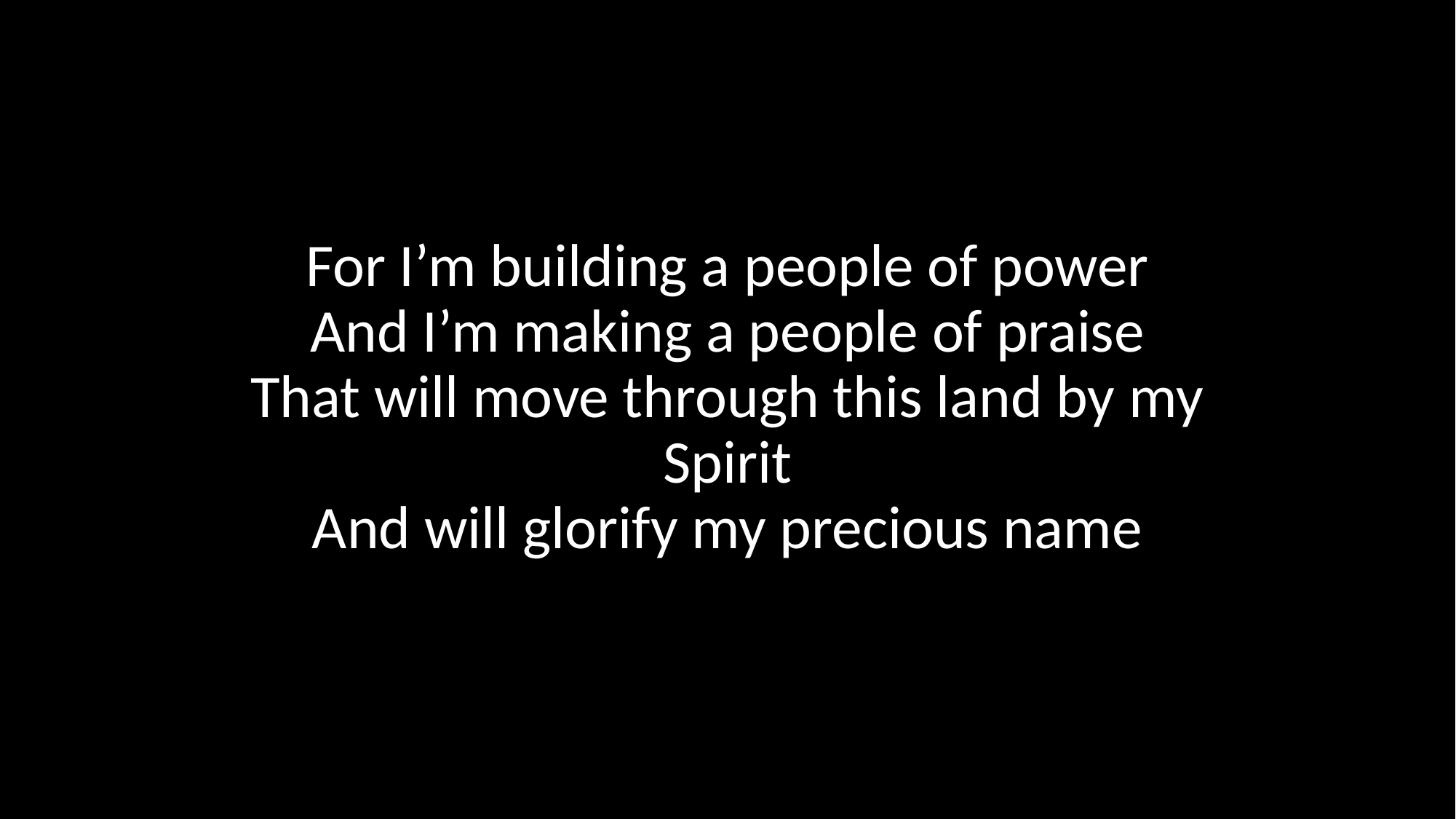

313 – For I’m building (Dave Richards)
For I’m building a people of power
And I’m making a people of praise
That will move through this land by my Spirit
And will glorify my precious name